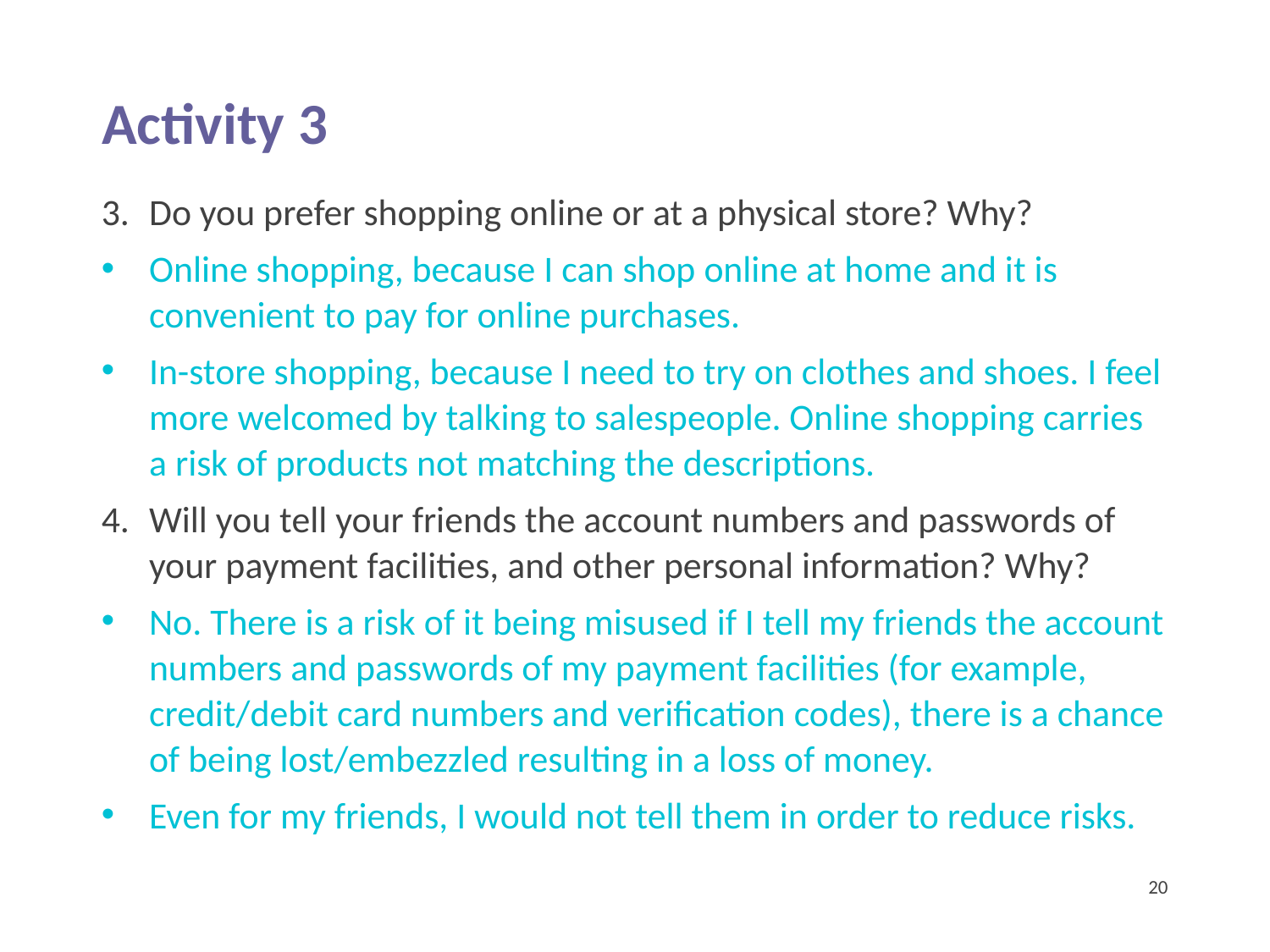

Activity 3
Do you prefer shopping online or at a physical store? Why?
Online shopping, because I can shop online at home and it is convenient to pay for online purchases.
In-store shopping, because I need to try on clothes and shoes. I feel more welcomed by talking to salespeople. Online shopping carries a risk of products not matching the descriptions.
Will you tell your friends the account numbers and passwords of your payment facilities, and other personal information? Why?
No. There is a risk of it being misused if I tell my friends the account numbers and passwords of my payment facilities (for example, credit/debit card numbers and verification codes), there is a chance of being lost/embezzled resulting in a loss of money.
Even for my friends, I would not tell them in order to reduce risks.

20